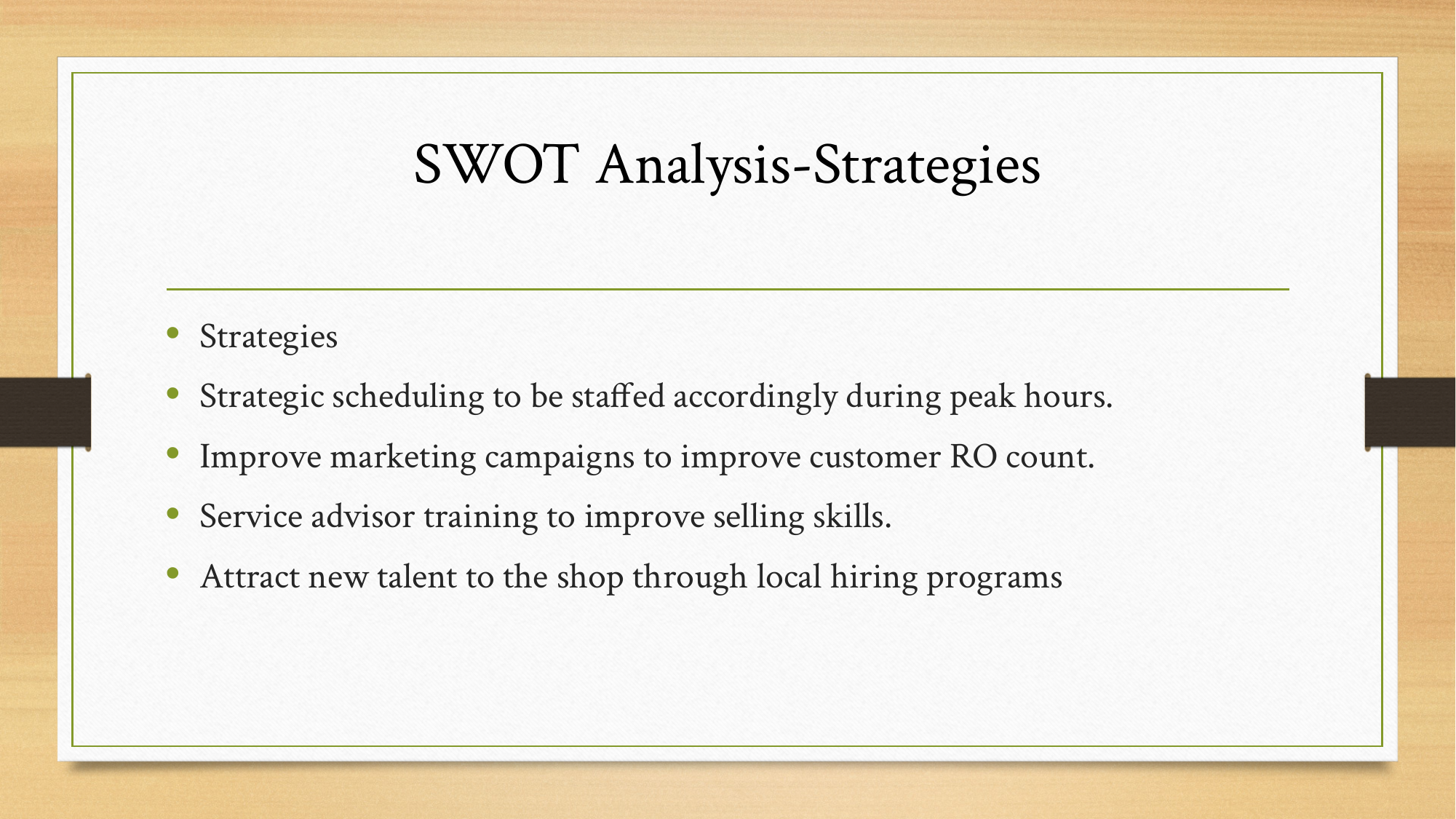

# SWOT Analysis-Strategies
Strategies
Strategic scheduling to be staffed accordingly during peak hours.
Improve marketing campaigns to improve customer RO count.
Service advisor training to improve selling skills.
Attract new talent to the shop through local hiring programs